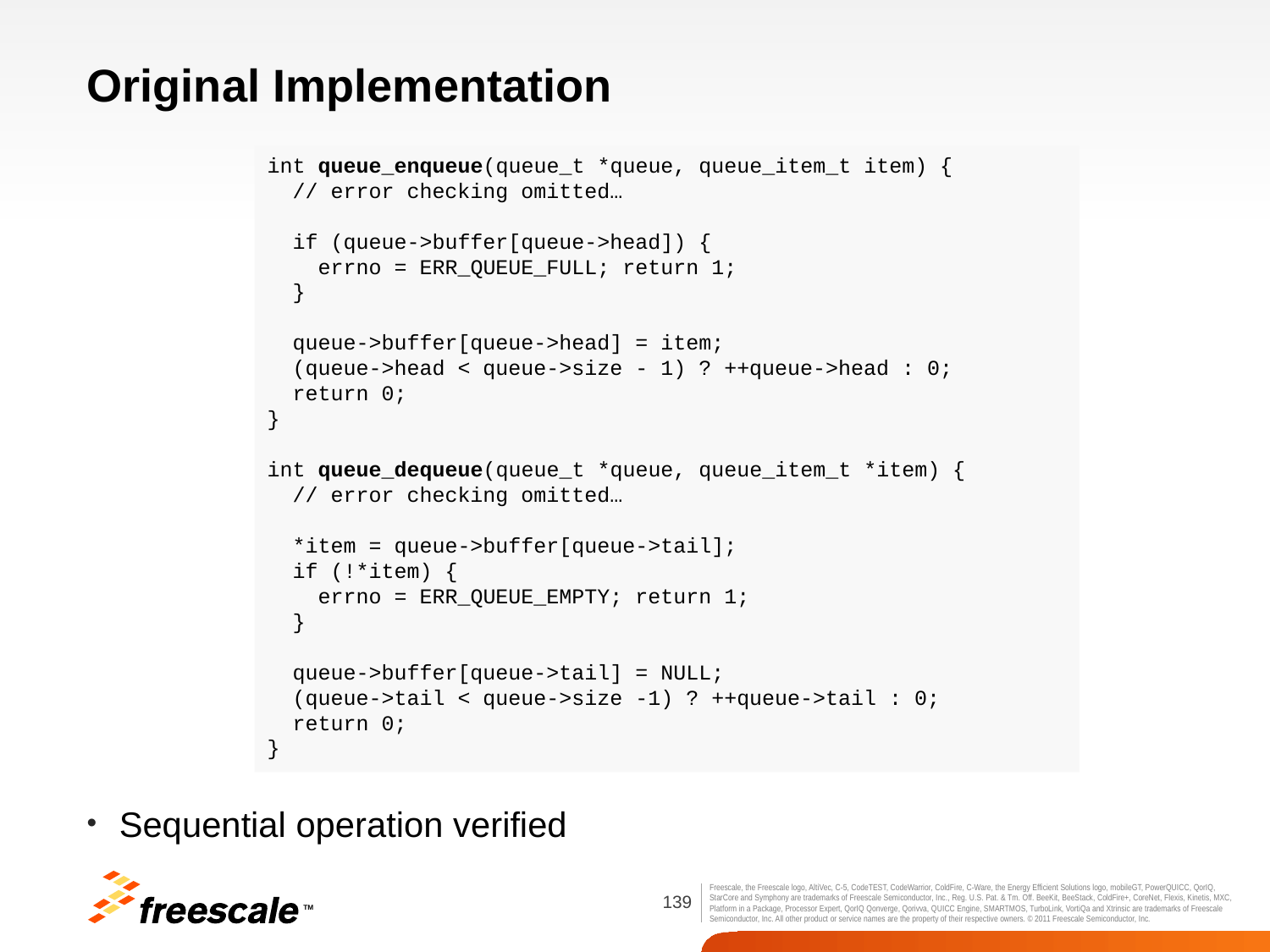

# Original Implementation
int queue_enqueue(queue_t *queue, queue_item_t item) {
  // error checking omitted…

  if (queue->buffer[queue->head]) {
    errno = ERR_QUEUE_FULL; return 1;
  }

  queue->buffer[queue->head] = item;
  (queue->head < queue->size - 1) ? ++queue->head : 0;
  return 0;
}

int queue_dequeue(queue_t *queue, queue_item_t *item) {
  // error checking omitted…

  *item = queue->buffer[queue->tail];
  if (!*item) {
    errno = ERR_QUEUE_EMPTY; return 1;
  }

  queue->buffer[queue->tail] = NULL;
  (queue->tail < queue->size -1) ? ++queue->tail : 0;
  return 0;
}

Sequential operation verified